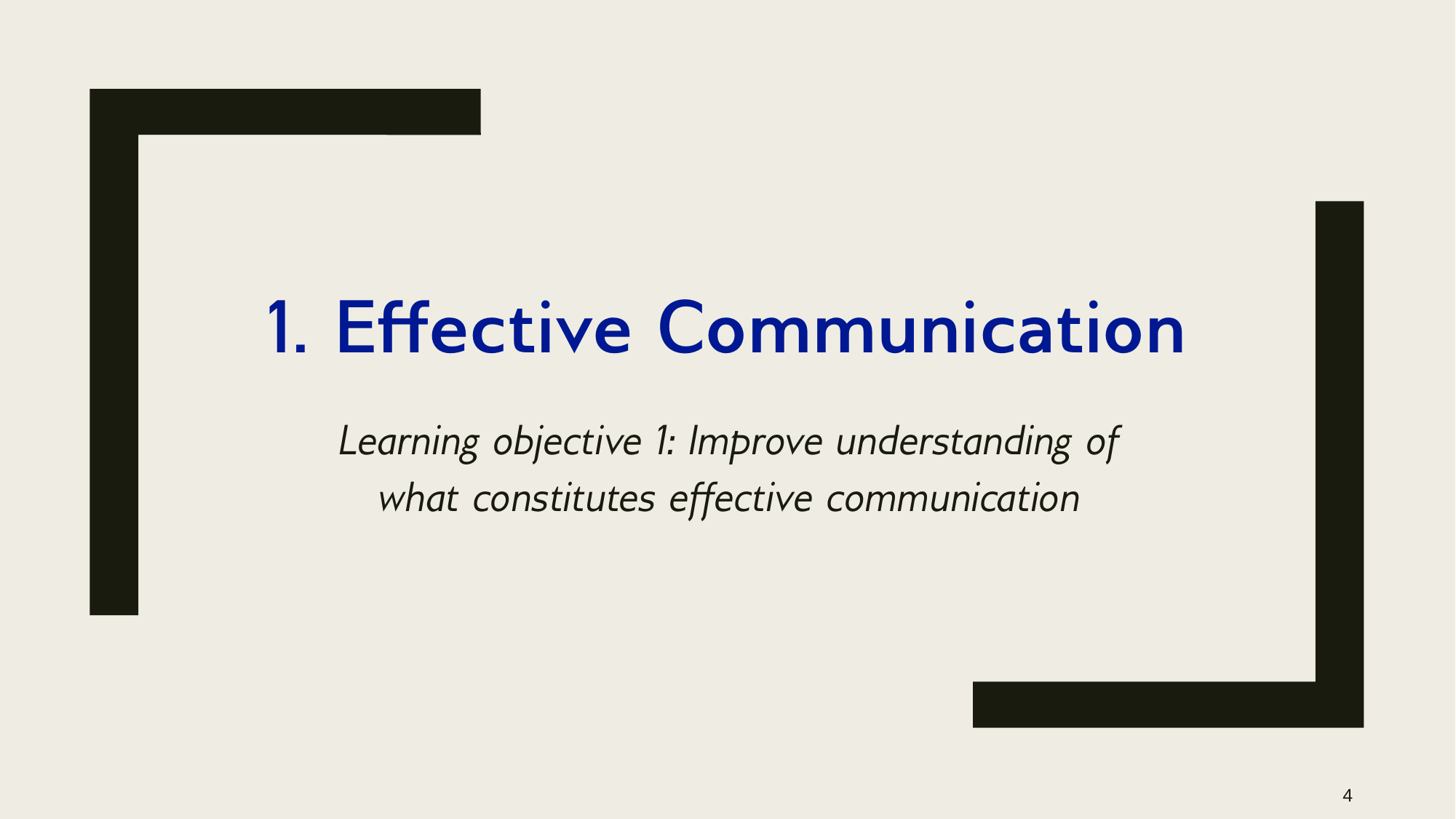

# 1. Effective Communication
Learning objective 1: Improve understanding of what constitutes effective communication
4